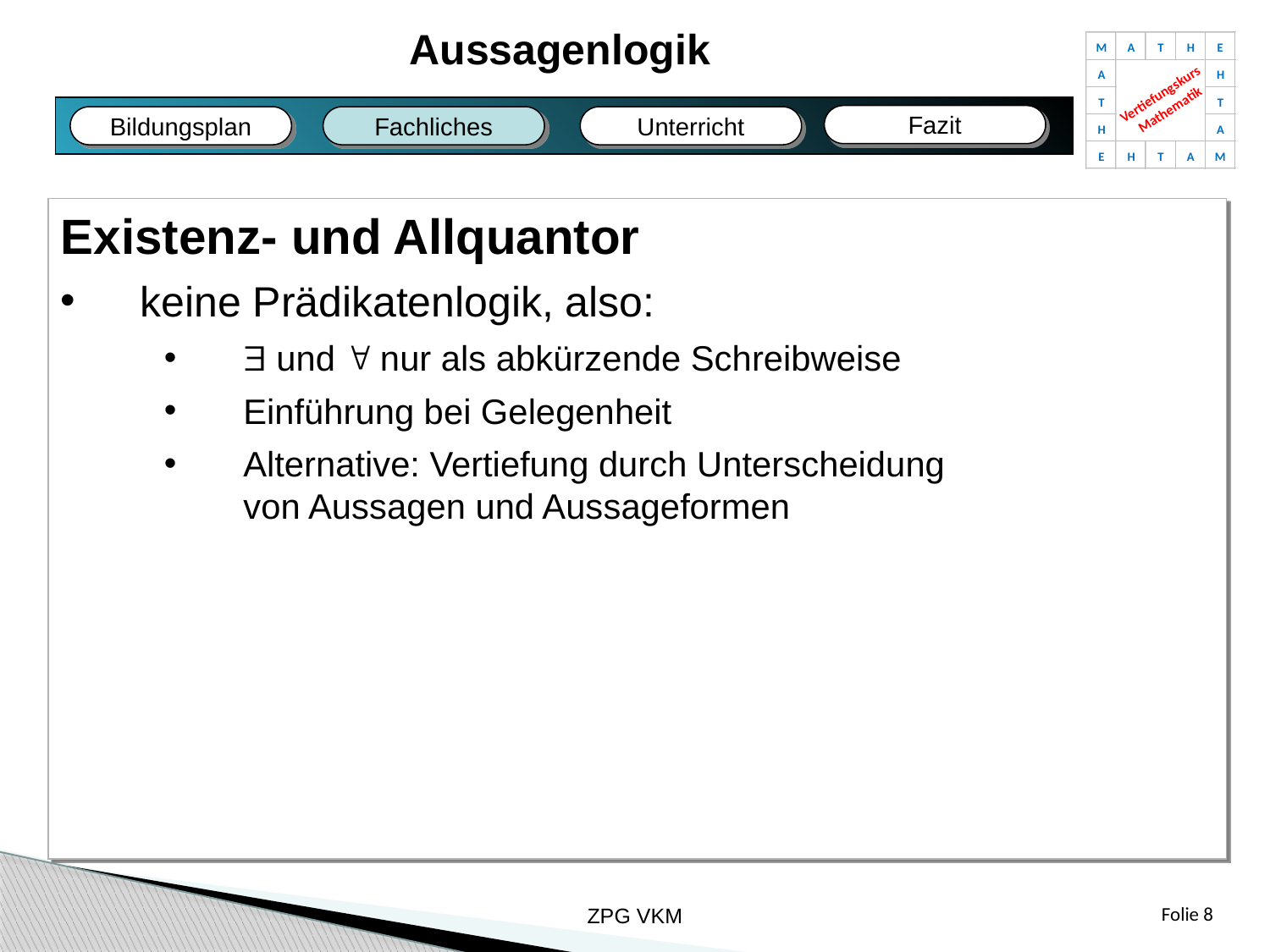

Aussagenlogik

M
A
T
H
E

A
H
Vertiefungskurs
Mathematik

T
T

H
A

E
H
T
A
M

Fazit
Fachliches
Bildungsplan
Unterricht
Fazit
Bildungsplan
Fachliches
Unterricht
Existenz- und Allquantor
keine Prädikatenlogik, also:
∃ und ∀ nur als abkürzende Schreibweise
Einführung bei Gelegenheit
Alternative: Vertiefung durch Unterscheidung
von Aussagen und Aussageformen

ZPG VKM
Folie 8